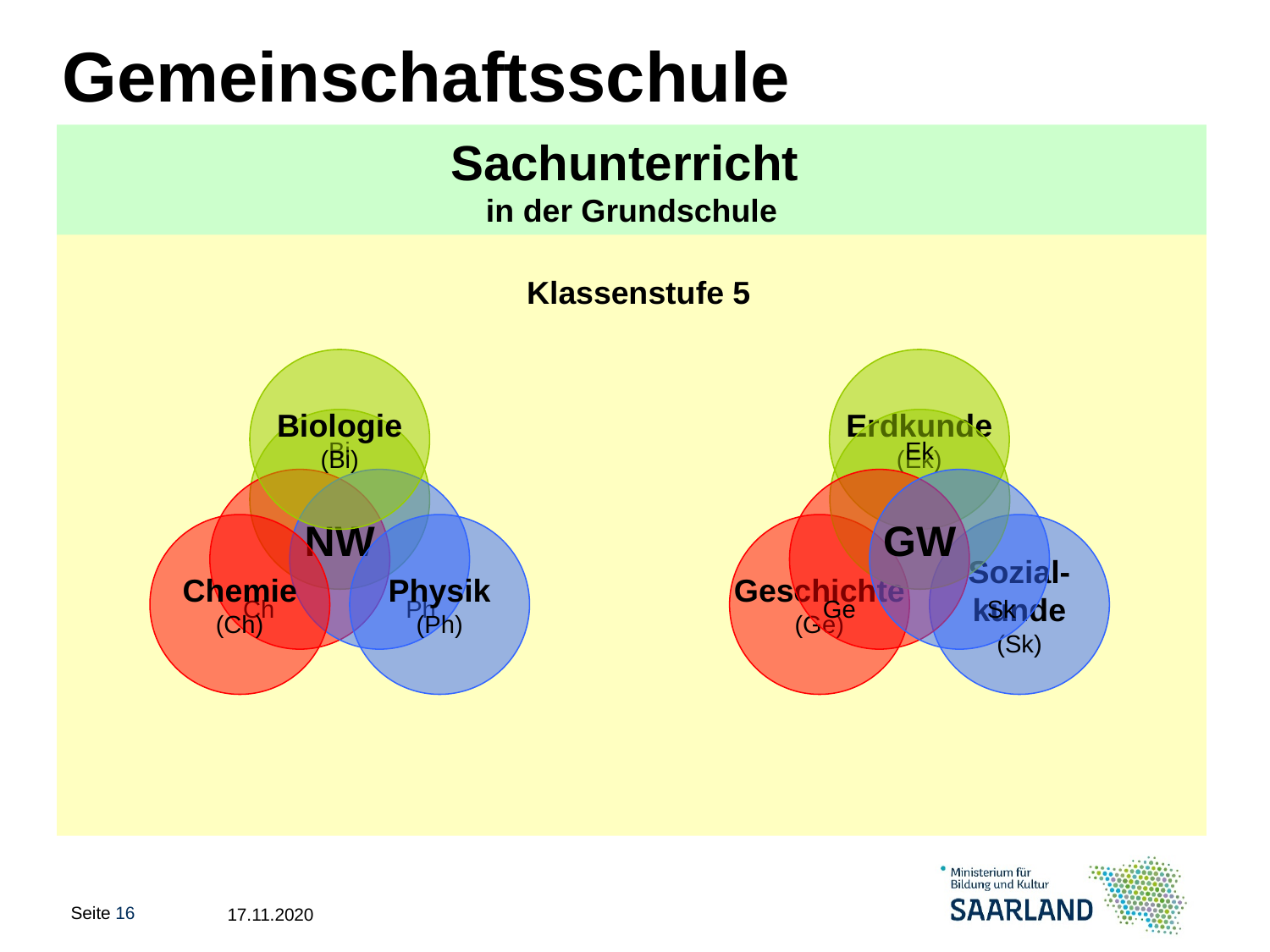

Gemeinschaftsschule
Sachunterricht
in der Grundschule

Naturwissenschaften (NW)
Gesellschaftswissenschaften (GW)
Klassenstufe 5
Biologie
(Bi)
Erdkunde
(Ek)
Bi
NW
 Ch
Ph
Ek
GW
 Ge
Sk
Chemie
(Ch)
Physik
(Ph)
Geschichte
(Ge)
Sozial-
kunde
(Sk)